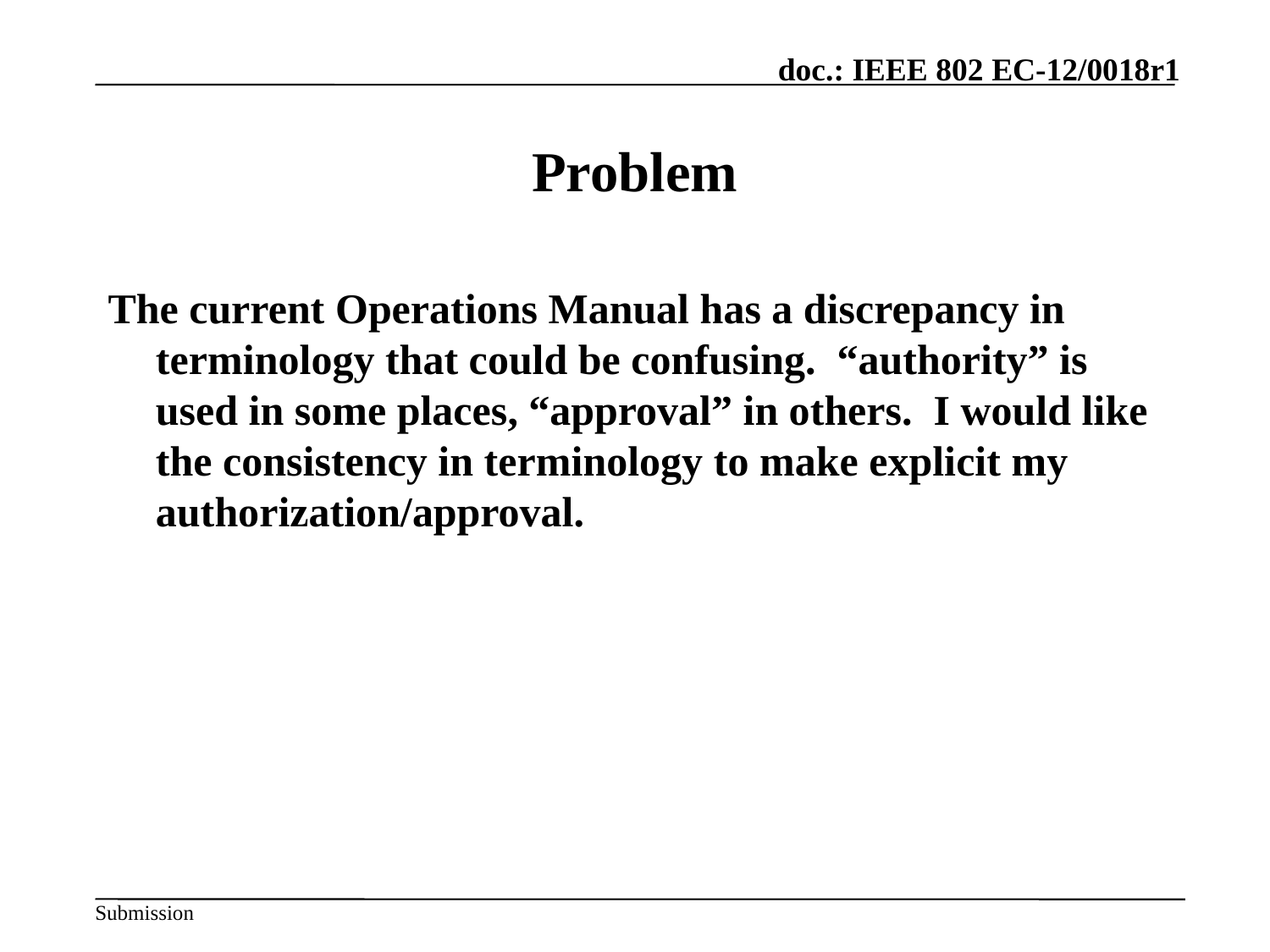

# Problem
The current Operations Manual has a discrepancy in terminology that could be confusing.  “authority” is used in some places, “approval” in others.  I would like the consistency in terminology to make explicit my authorization/approval.